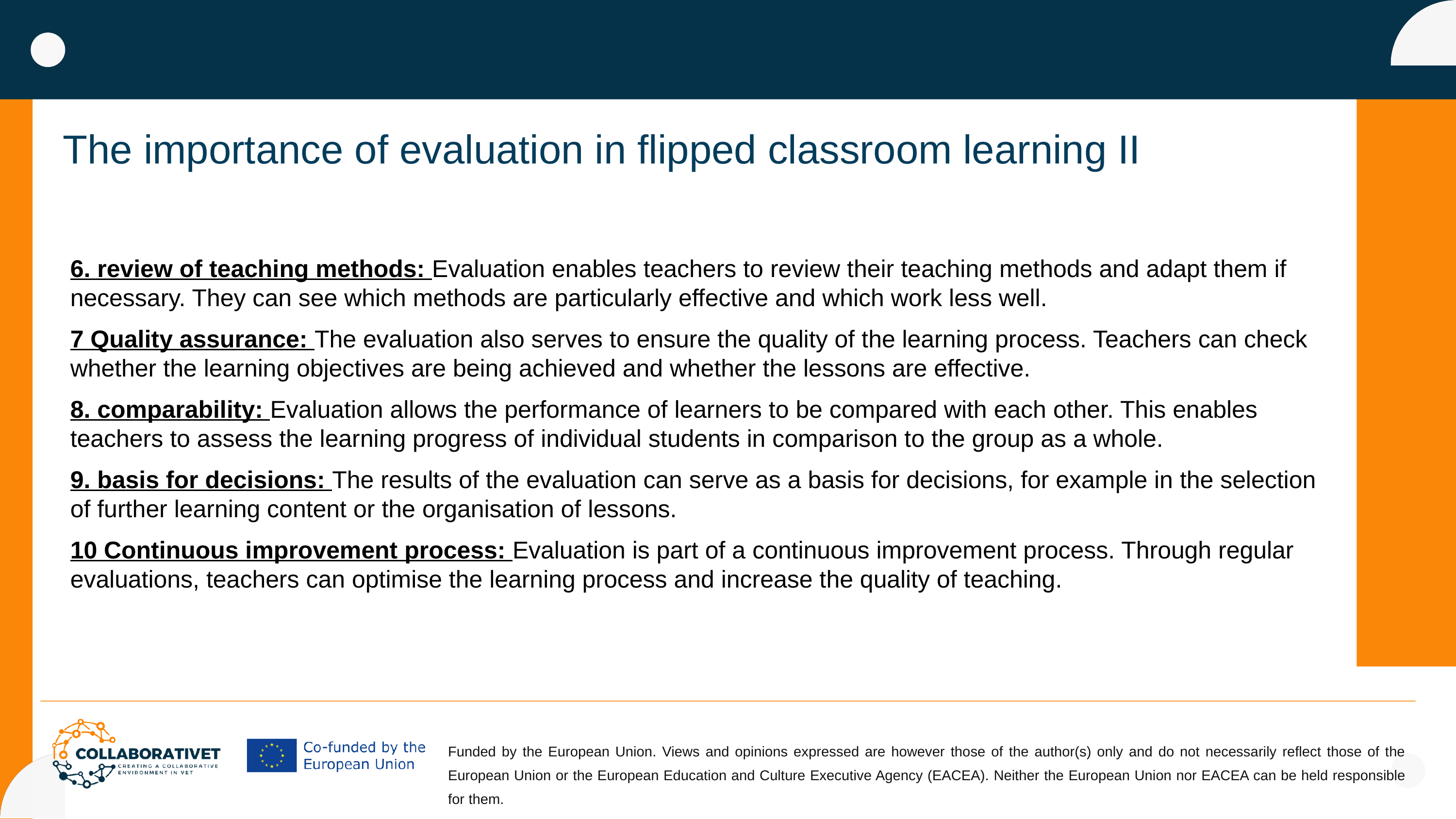

The importance of evaluation in flipped classroom learning II
6. review of teaching methods: Evaluation enables teachers to review their teaching methods and adapt them if necessary. They can see which methods are particularly effective and which work less well.

7 Quality assurance: The evaluation also serves to ensure the quality of the learning process. Teachers can check whether the learning objectives are being achieved and whether the lessons are effective.

8. comparability: Evaluation allows the performance of learners to be compared with each other. This enables teachers to assess the learning progress of individual students in comparison to the group as a whole.

9. basis for decisions: The results of the evaluation can serve as a basis for decisions, for example in the selection of further learning content or the organisation of lessons.

10 Continuous improvement process: Evaluation is part of a continuous improvement process. Through regular evaluations, teachers can optimise the learning process and increase the quality of teaching.

Funded by the European Union. Views and opinions expressed are however those of the author(s) only and do not necessarily reflect those of the European Union or the European Education and Culture Executive Agency (EACEA). Neither the European Union nor EACEA can be held responsible for them.